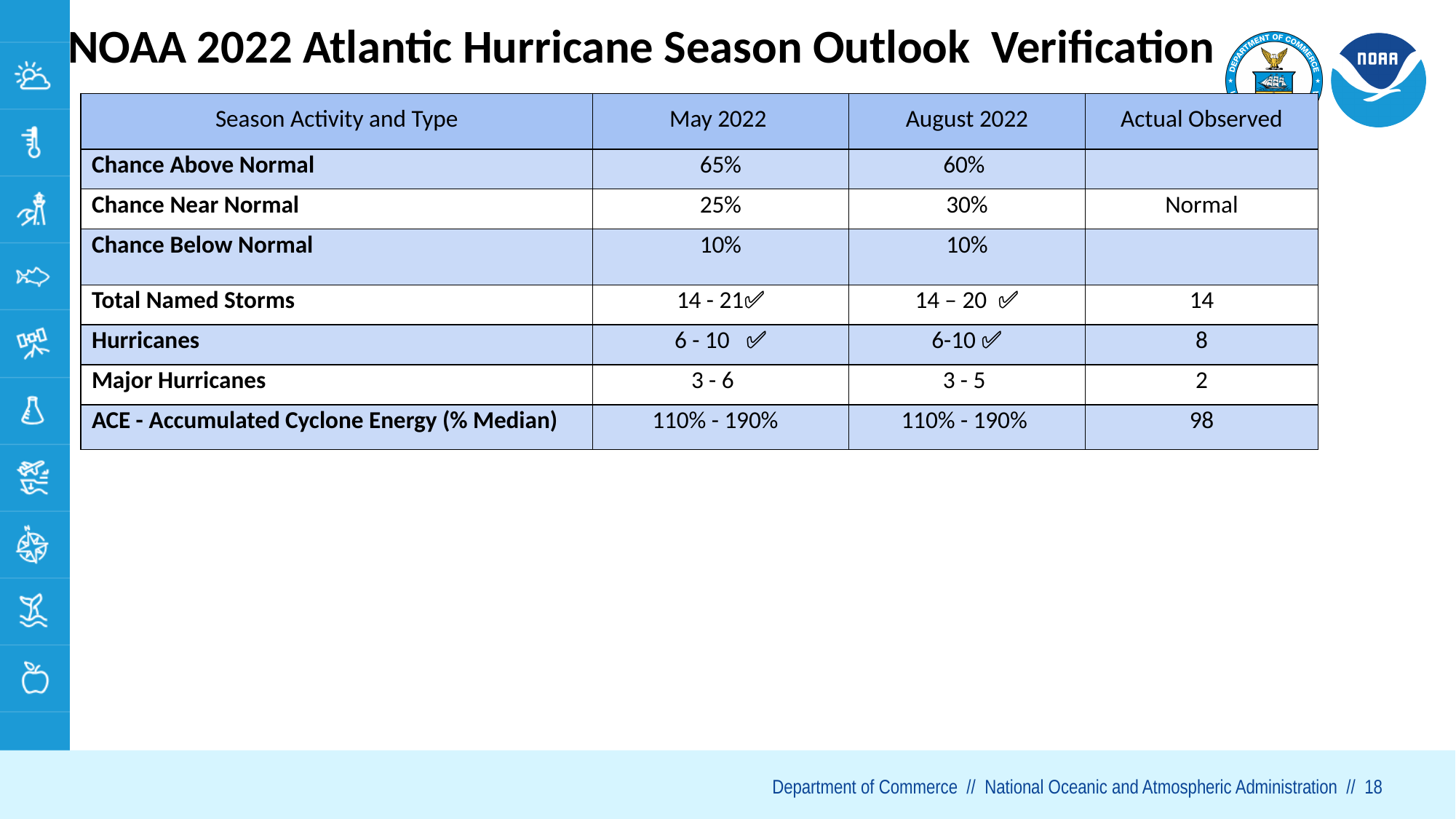

# NOAA 2022 Atlantic Hurricane Season Outlook  Verification
| Season Activity and Type | May 2022 | August 2022 | Actual Observed |
| --- | --- | --- | --- |
| Chance Above Normal | 65% | 60% |  |
| Chance Near Normal | 25% | 30% | Normal |
| Chance Below Normal | 10% | 10% |  |
| Total Named Storms | 14 - 21✅ | 14 – 20 ✅ | 14 |
| Hurricanes | 6 - 10 ✅ | 6-10 ✅ | 8 |
| Major Hurricanes | 3 - 6 | 3 - 5 | 2 |
| ACE - Accumulated Cyclone Energy (% Median) | 110% - 190% | 110% - 190% | 98 |